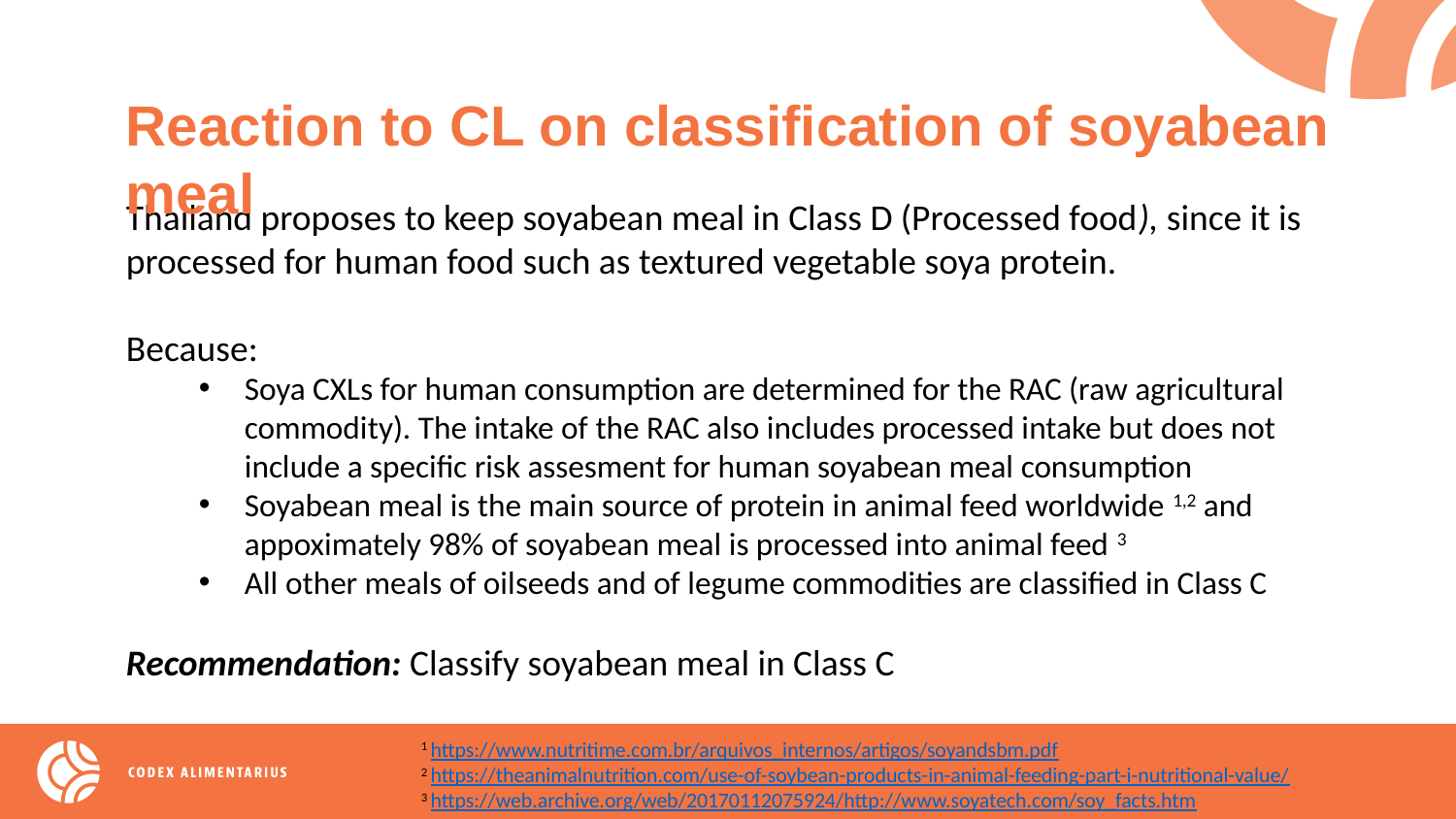

Reaction to CL on classification of soyabean meal
Thailand proposes to keep soyabean meal in Class D (Processed food), since it is processed for human food such as textured vegetable soya protein.

Because:
Soya CXLs for human consumption are determined for the RAC (raw agricultural commodity). The intake of the RAC also includes processed intake but does not include a specific risk assesment for human soyabean meal consumption
Soyabean meal is the main source of protein in animal feed worldwide 1,2 and appoximately 98% of soyabean meal is processed into animal feed 3
All other meals of oilseeds and of legume commodities are classified in Class C

Recommendation: Classify soyabean meal in Class C

1 https://www.nutritime.com.br/arquivos_internos/artigos/soyandsbm.pdf
2 https://theanimalnutrition.com/use-of-soybean-products-in-animal-feeding-part-i-nutritional-value/
3 https://web.archive.org/web/20170112075924/http://www.soyatech.com/soy_facts.htm